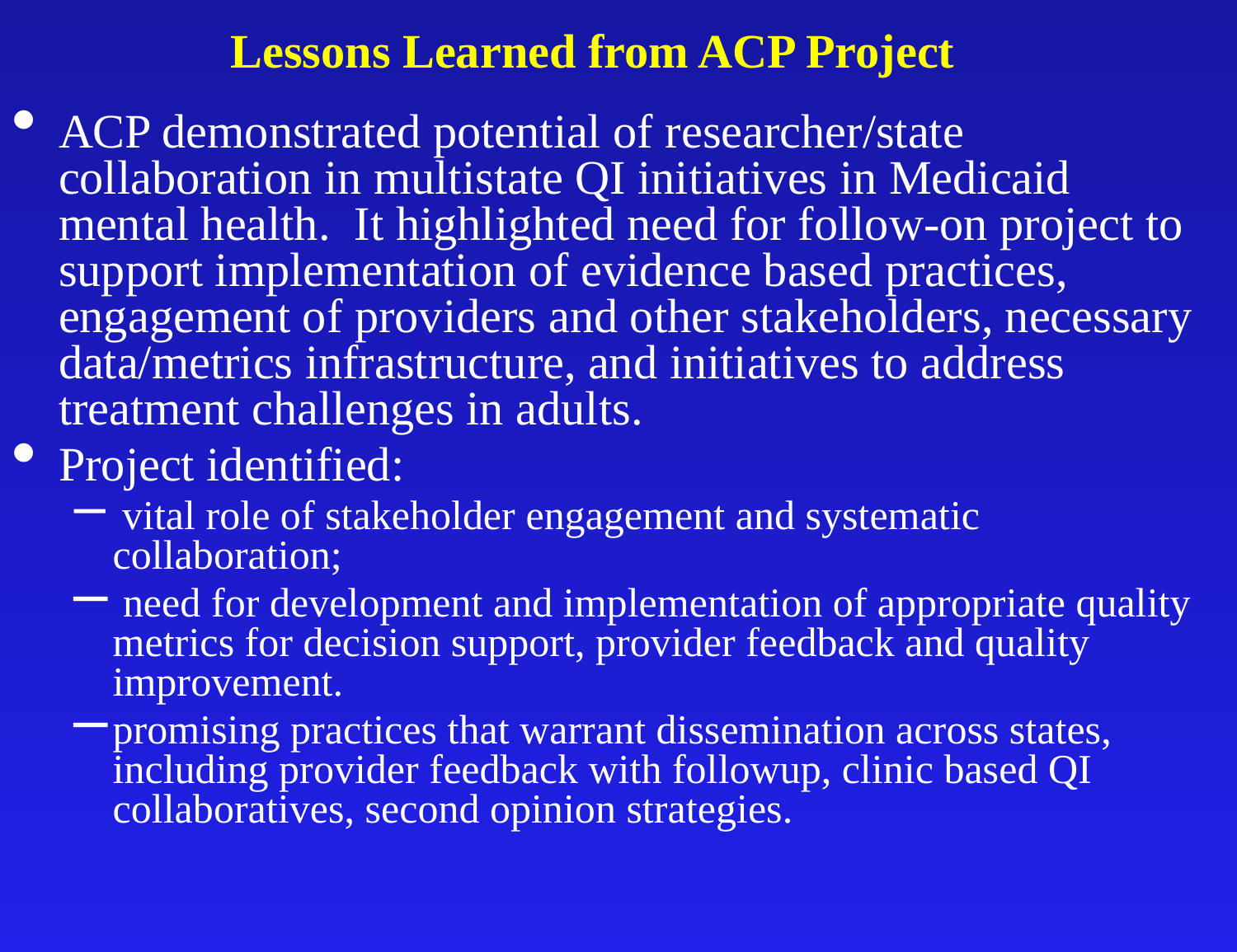

# Lessons Learned from ACP Project
ACP demonstrated potential of researcher/state collaboration in multistate QI initiatives in Medicaid mental health.  It highlighted need for follow-on project to support implementation of evidence based practices, engagement of providers and other stakeholders, necessary data/metrics infrastructure, and initiatives to address treatment challenges in adults.
Project identified:
 vital role of stakeholder engagement and systematic collaboration;
 need for development and implementation of appropriate quality metrics for decision support, provider feedback and quality improvement.
promising practices that warrant dissemination across states, including provider feedback with followup, clinic based QI collaboratives, second opinion strategies.